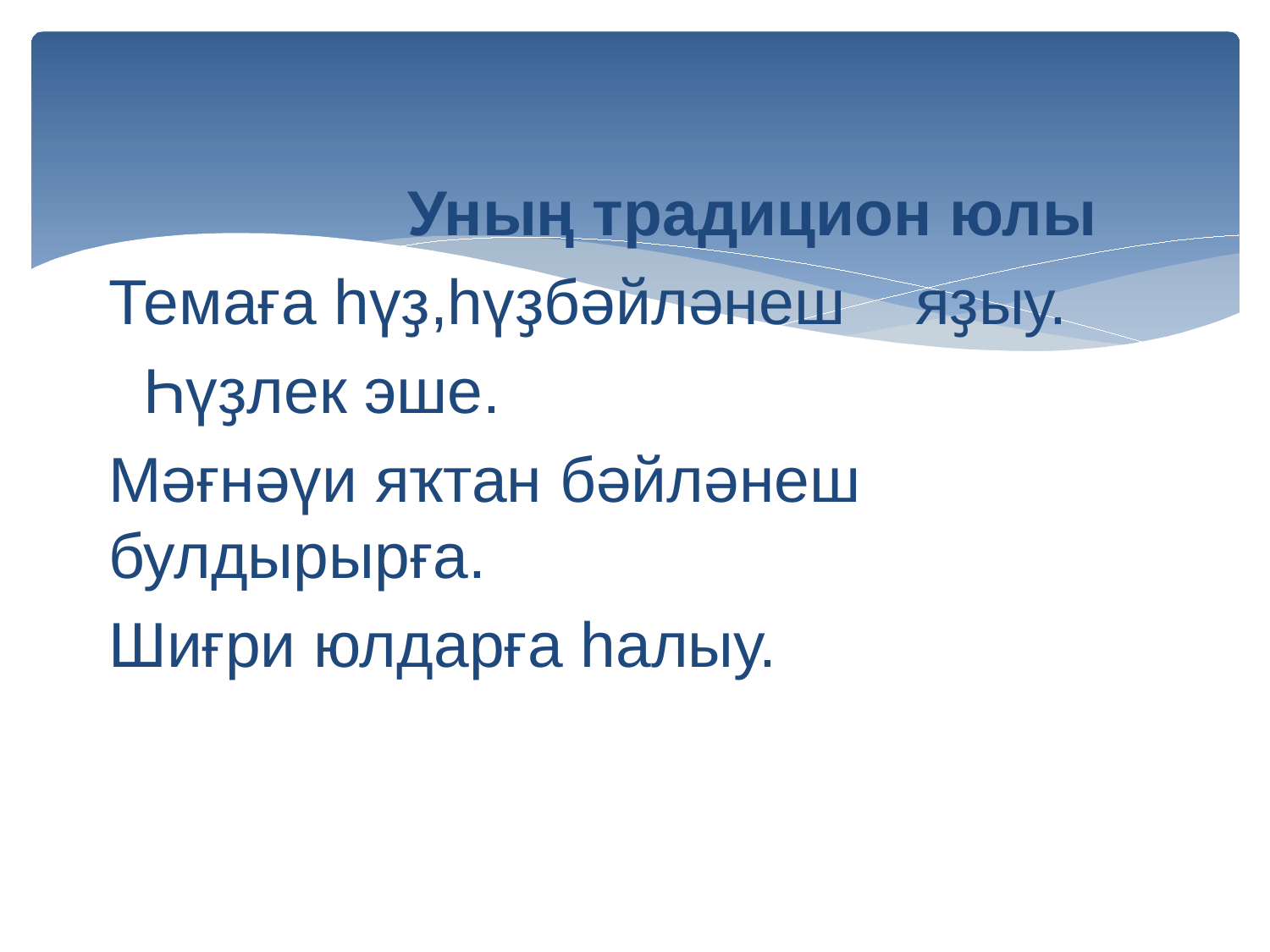

#
                 Уның традицион юлы
Темаға һүҙ,һүҙбәйләнеш    яҙыу.
  Һүҙлек эше.
Мәғнәүи яҡтан бәйләнеш булдырырға.
Шиғри юлдарға һалыу.